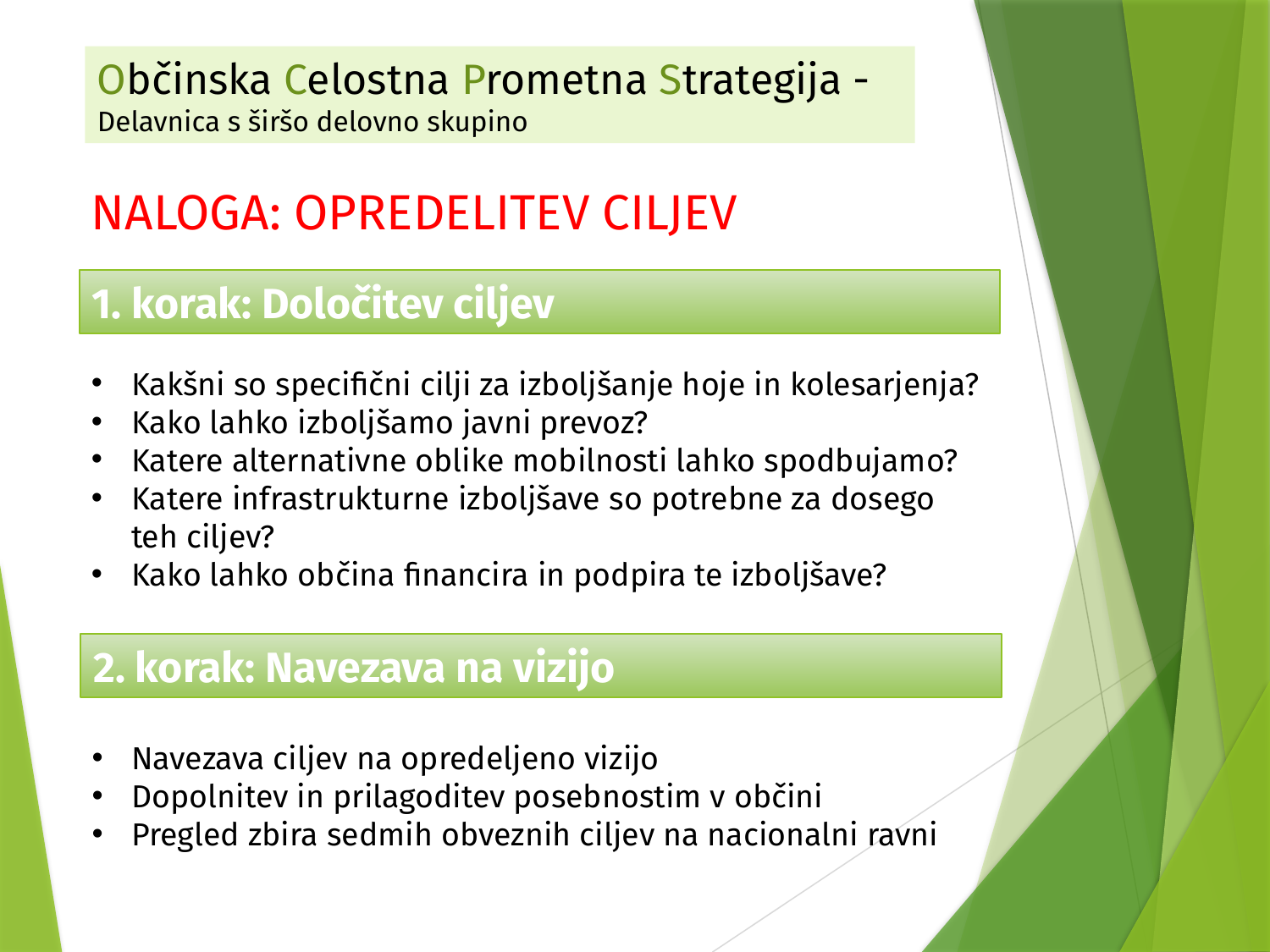

Občinska Celostna Prometna Strategija -
Delavnica s širšo delovno skupino
# NALOGA: OPREDELITEV CILJEV

1. korak: Določitev ciljev
Kakšni so specifični cilji za izboljšanje hoje in kolesarjenja?
Kako lahko izboljšamo javni prevoz?
Katere alternativne oblike mobilnosti lahko spodbujamo?
Katere infrastrukturne izboljšave so potrebne za dosego teh ciljev?
Kako lahko občina financira in podpira te izboljšave?

2. korak: Navezava na vizijo
Navezava ciljev na opredeljeno vizijo
Dopolnitev in prilagoditev posebnostim v občini
Pregled zbira sedmih obveznih ciljev na nacionalni ravni